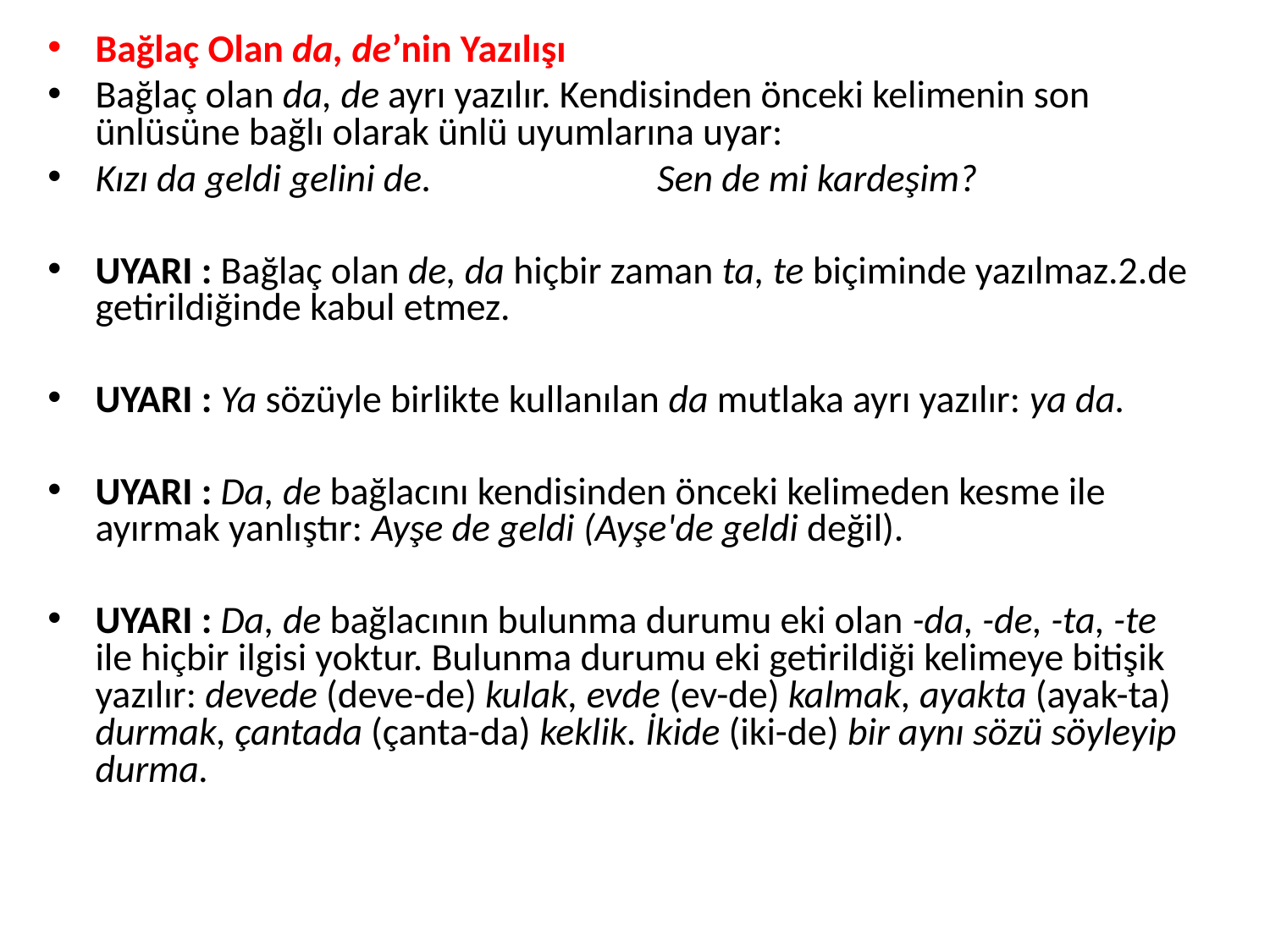

Bağlaç Olan da, de’nin Yazılışı
Bağlaç olan da, de ayrı yazılır. Kendisinden önceki kelimenin son ünlüsüne bağlı olarak ünlü uyumlarına uyar:
Kızı da geldi gelini de.                          Sen de mi kardeşim?

UYARI : Bağlaç olan de, da hiçbir zaman ta, te biçiminde yazılmaz.2.de getirildiğinde kabul etmez.

UYARI : Ya sözüyle birlikte kullanılan da mutlaka ayrı yazılır: ya da.

UYARI : Da, de bağlacını kendisinden önceki kelimeden kesme ile ayırmak yanlıştır: Ayşe de geldi (Ayşe'de geldi değil).

UYARI : Da, de bağlacının bulunma durumu eki olan -da, -de, -ta, -te ile hiçbir ilgisi yoktur. Bulunma durumu eki getirildiği kelimeye bitişik yazılır: devede (deve-de) kulak, evde (ev-de) kalmak, ayakta (ayak-ta) durmak, çantada (çanta-da) kek­lik. İkide (iki-de) bir aynı sözü söyleyip durma.